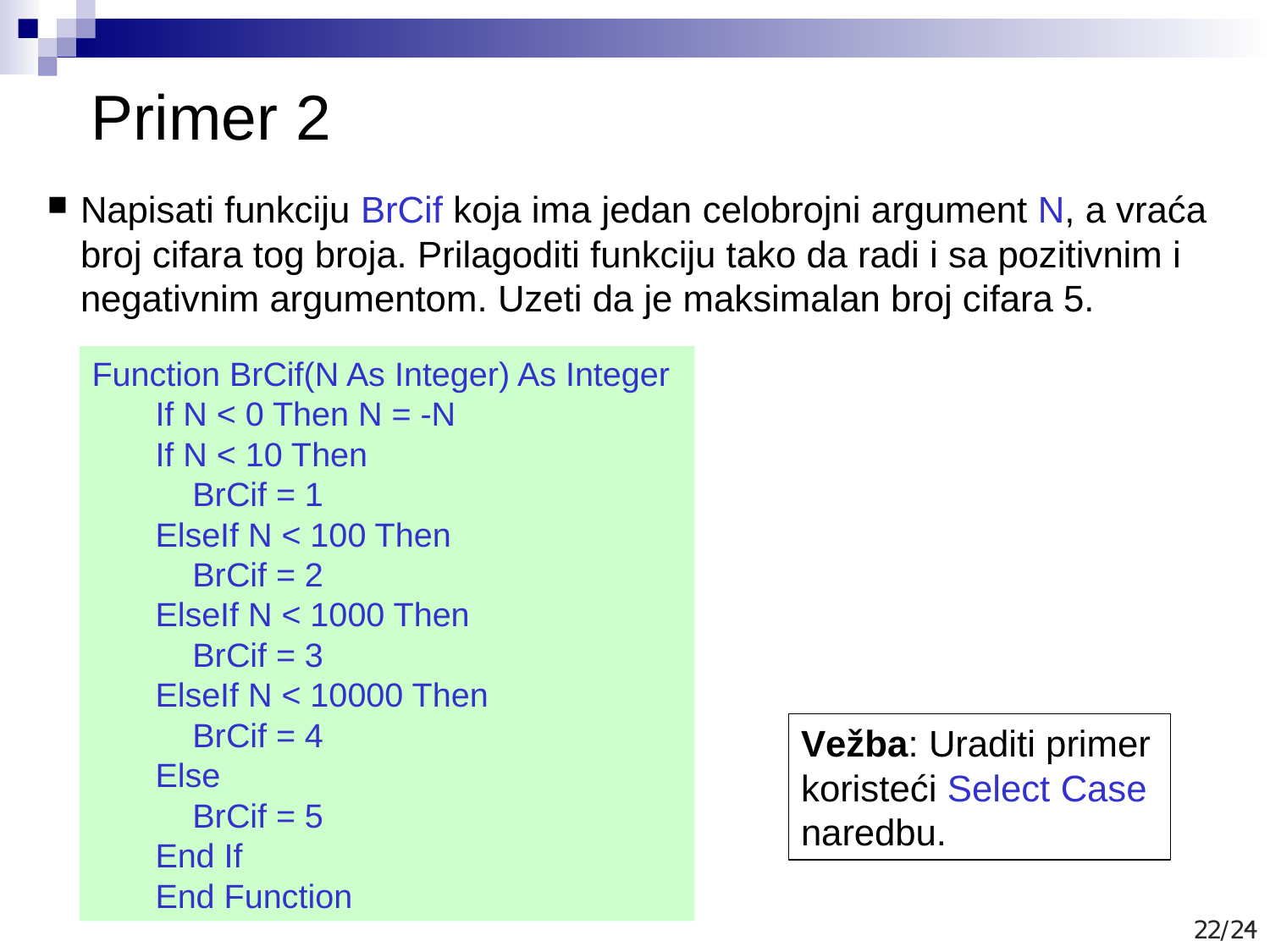

# Primer 2
Napisati funkciju BrCif koja ima jedan celobrojni argument N, a vraća broj cifara tog broja. Prilagoditi funkciju tako da radi i sa pozitivnim i negativnim argumentom. Uzeti da je maksimalan broj cifara 5.
Function BrCif(N As Integer) As Integer
If N < 0 Then N = -N
If N < 10 Then
    BrCif = 1
ElseIf N < 100 Then
    BrCif = 2
ElseIf N < 1000 Then
    BrCif = 3
ElseIf N < 10000 Then
    BrCif = 4
Else
    BrCif = 5
End If
End Function
Vežba: Uraditi primer koristeći Select Case naredbu.
22/24